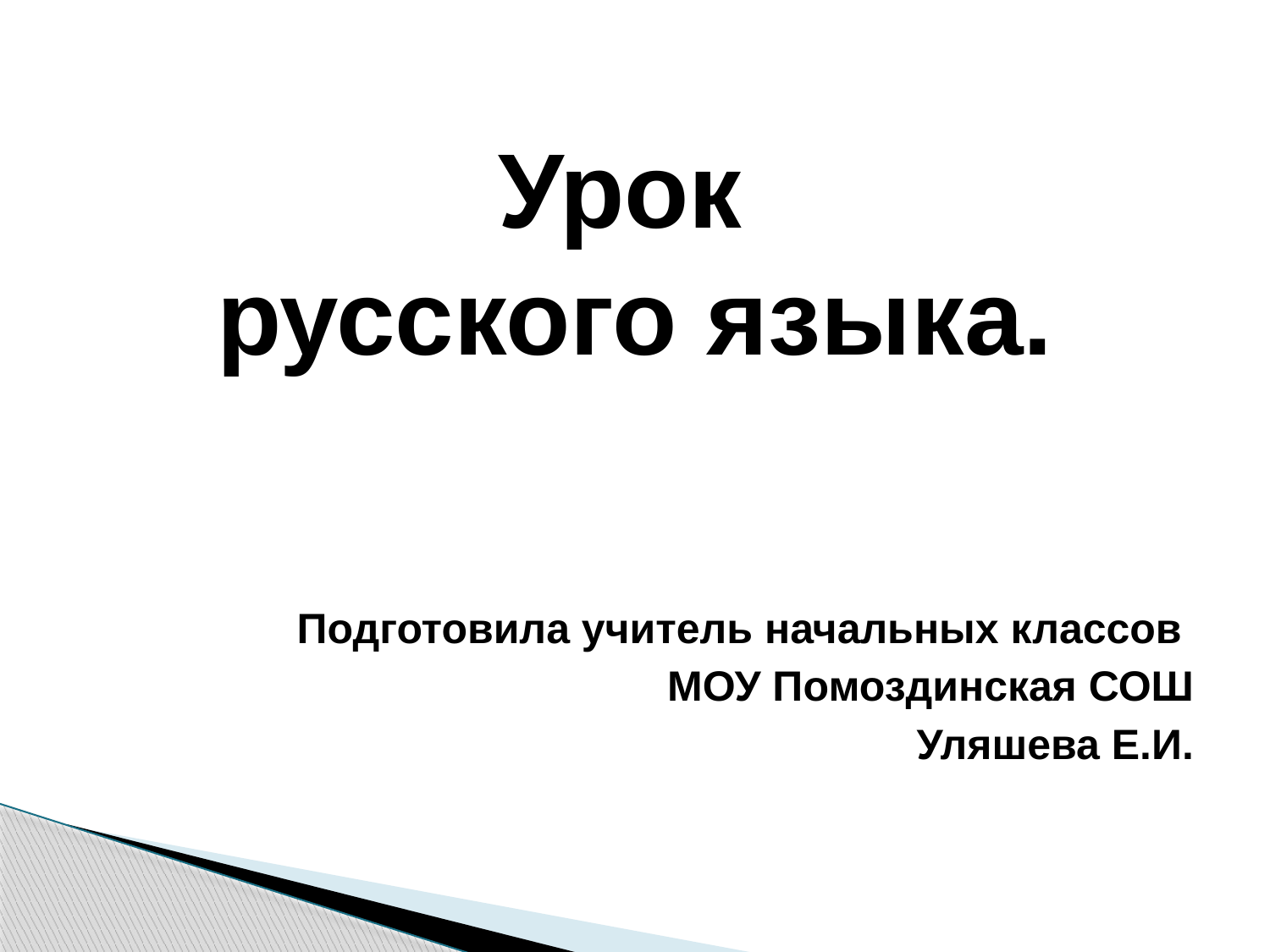

# Урок русского языка.
Подготовила учитель начальных классов
МОУ Помоздинская СОШ
Уляшева Е.И.